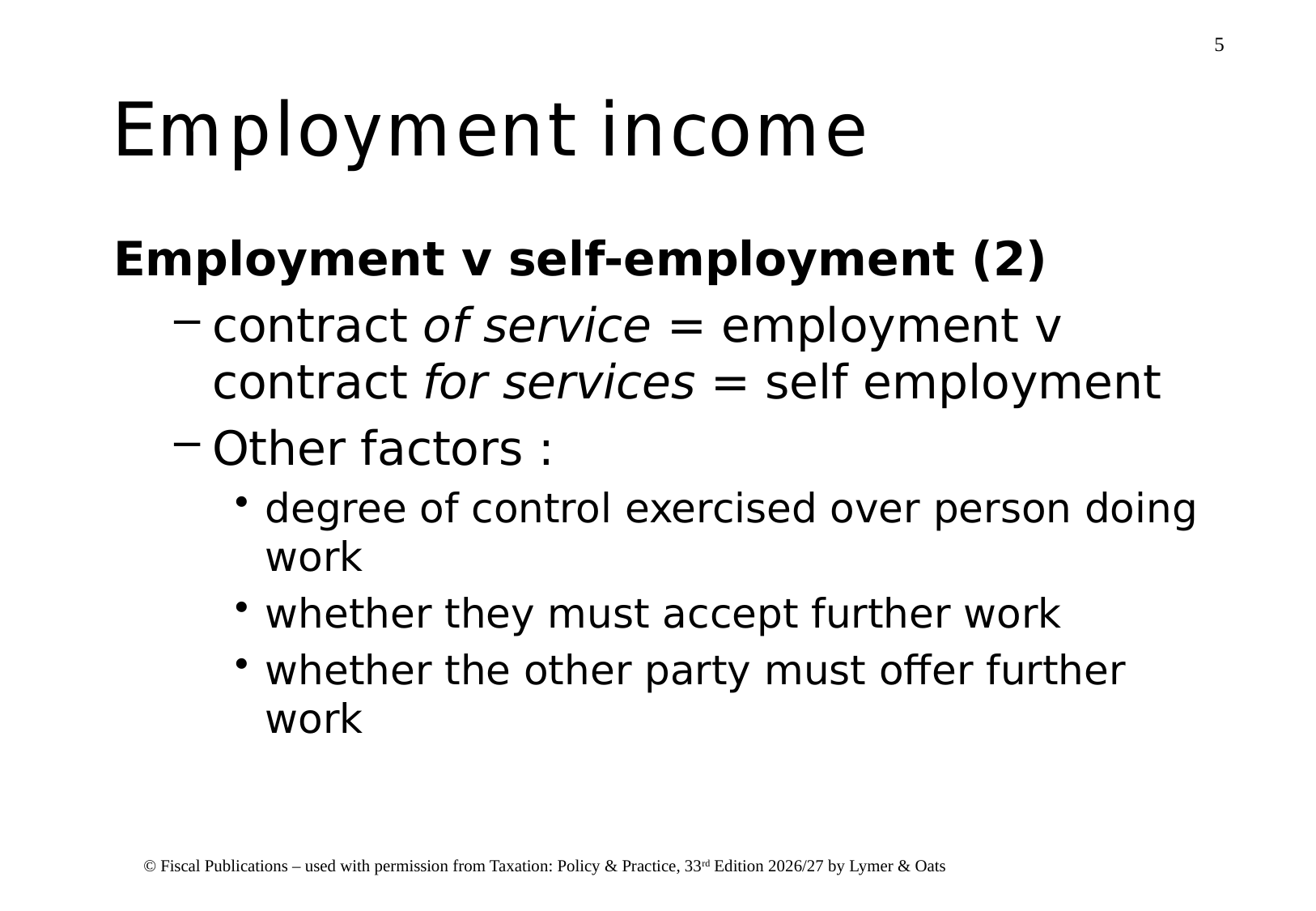

# Employment income
Employment v self-employment (2)
contract of service = employment v contract for services = self employment
Other factors :
degree of control exercised over person doing work
whether they must accept further work
whether the other party must offer further work